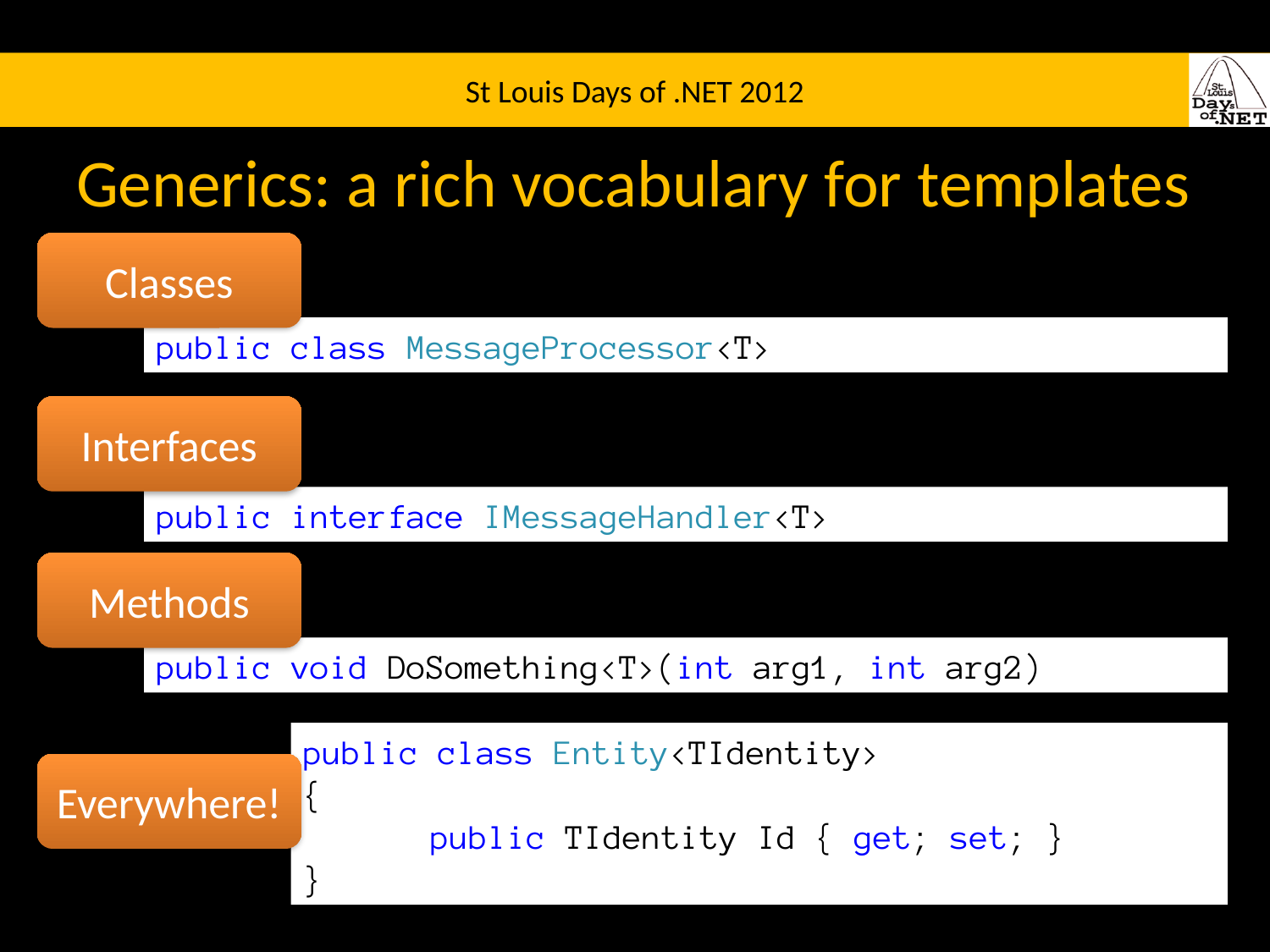

# Generics: a rich vocabulary for templates
Classes
public class MessageProcessor<T>
Interfaces
public interface IMessageHandler<T>
Methods
public void DoSomething<T>(int arg1, int arg2)
public class Entity<TIdentity>
{
	public TIdentity Id { get; set; }
}
Everywhere!